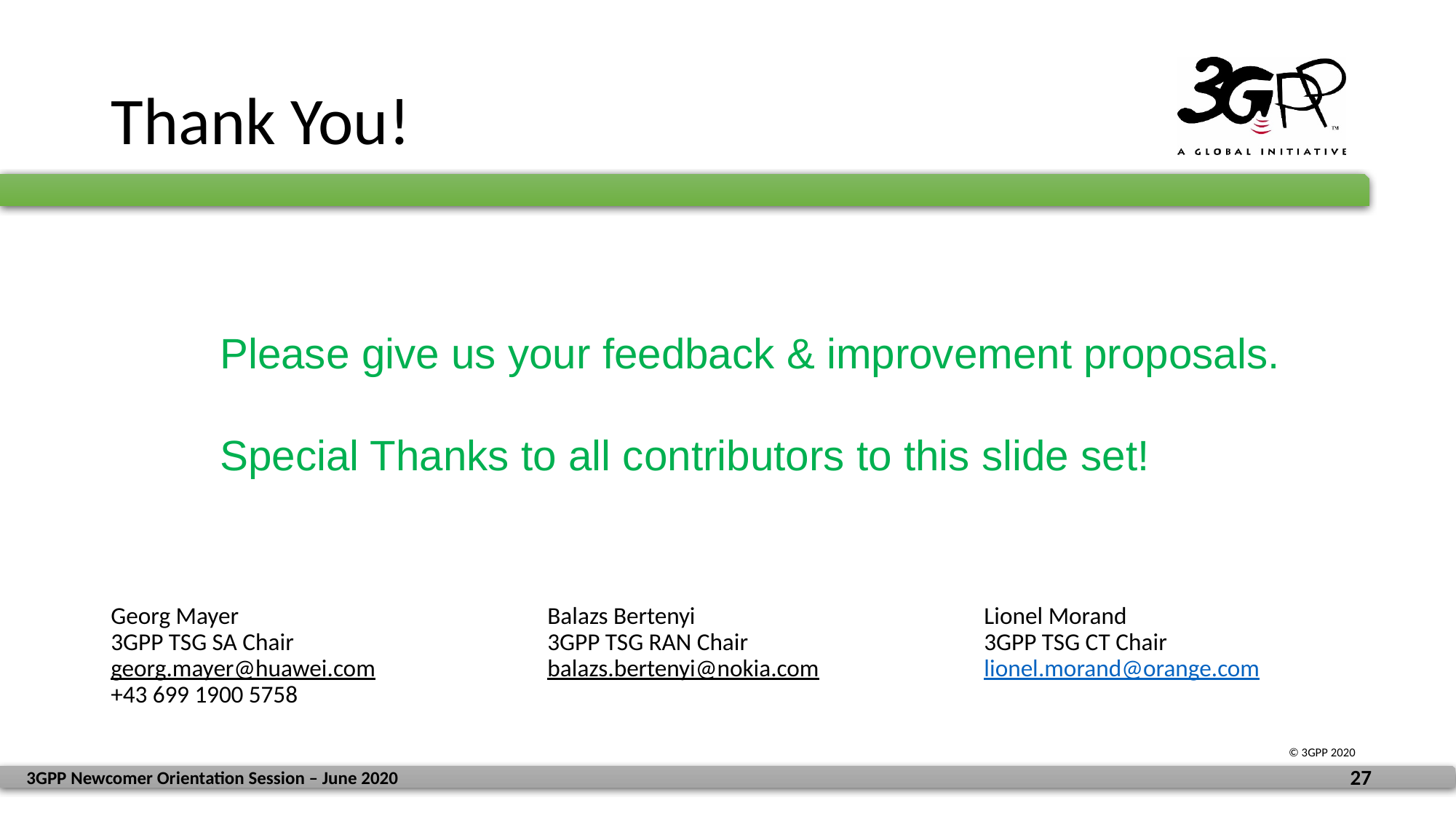

# Thank You!

Georg Mayer			Balazs Bertenyi			Lionel Morand
3GPP TSG SA Chair			3GPP TSG RAN Chair			3GPP TSG CT Chair
georg.mayer@huawei.com		balazs.bertenyi@nokia.com		lionel.morand@orange.com
+43 699 1900 5758
Please give us your feedback & improvement proposals.

Special Thanks to all contributors to this slide set!